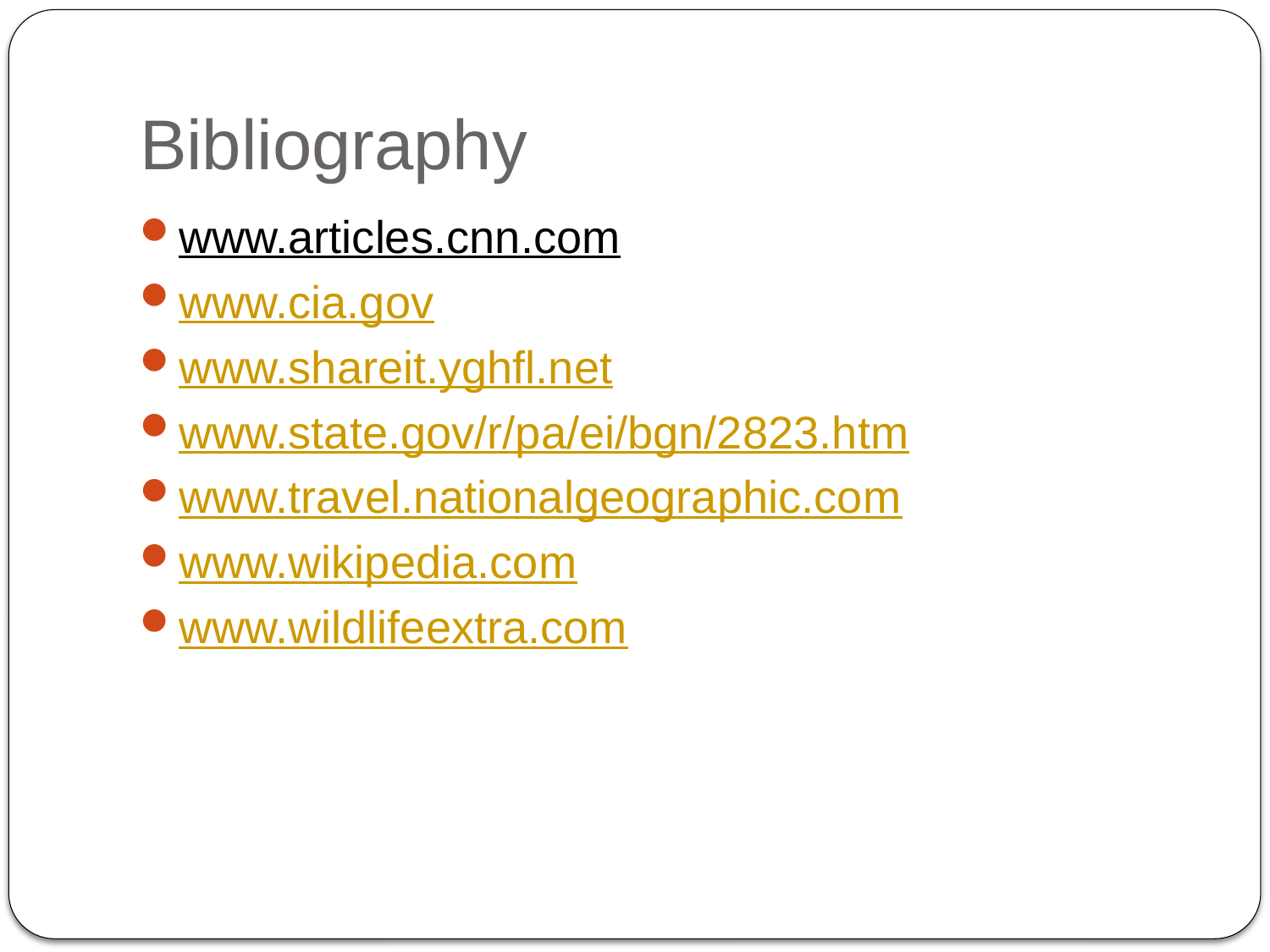

# Bibliography
www.articles.cnn.com
www.cia.gov
www.shareit.yghfl.net
www.state.gov/r/pa/ei/bgn/2823.htm
www.travel.nationalgeographic.com
www.wikipedia.com
www.wildlifeextra.com